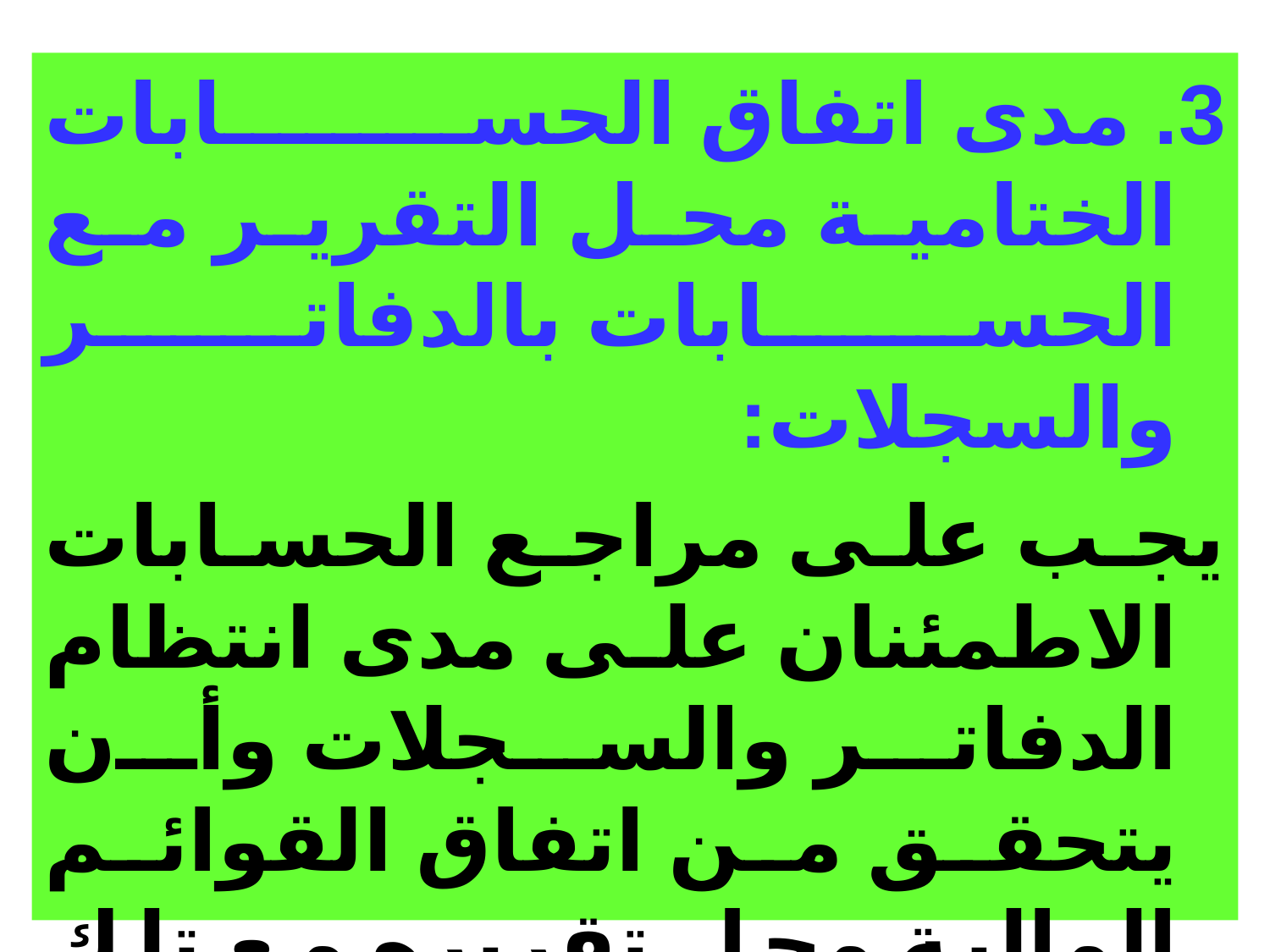

3. مدى اتفاق الحسابات الختامية محل التقرير مع الحسابات بالدفاتر والسجلات:
يجب على مراجع الحسابات الاطمئنان على مدى انتظام الدفاتر والسجلات وأن يتحقق من اتفاق القوائم المالية محل تقريره مع تلك الدفاتر والسجلات وعدم احتوائها على ارقام مزورة